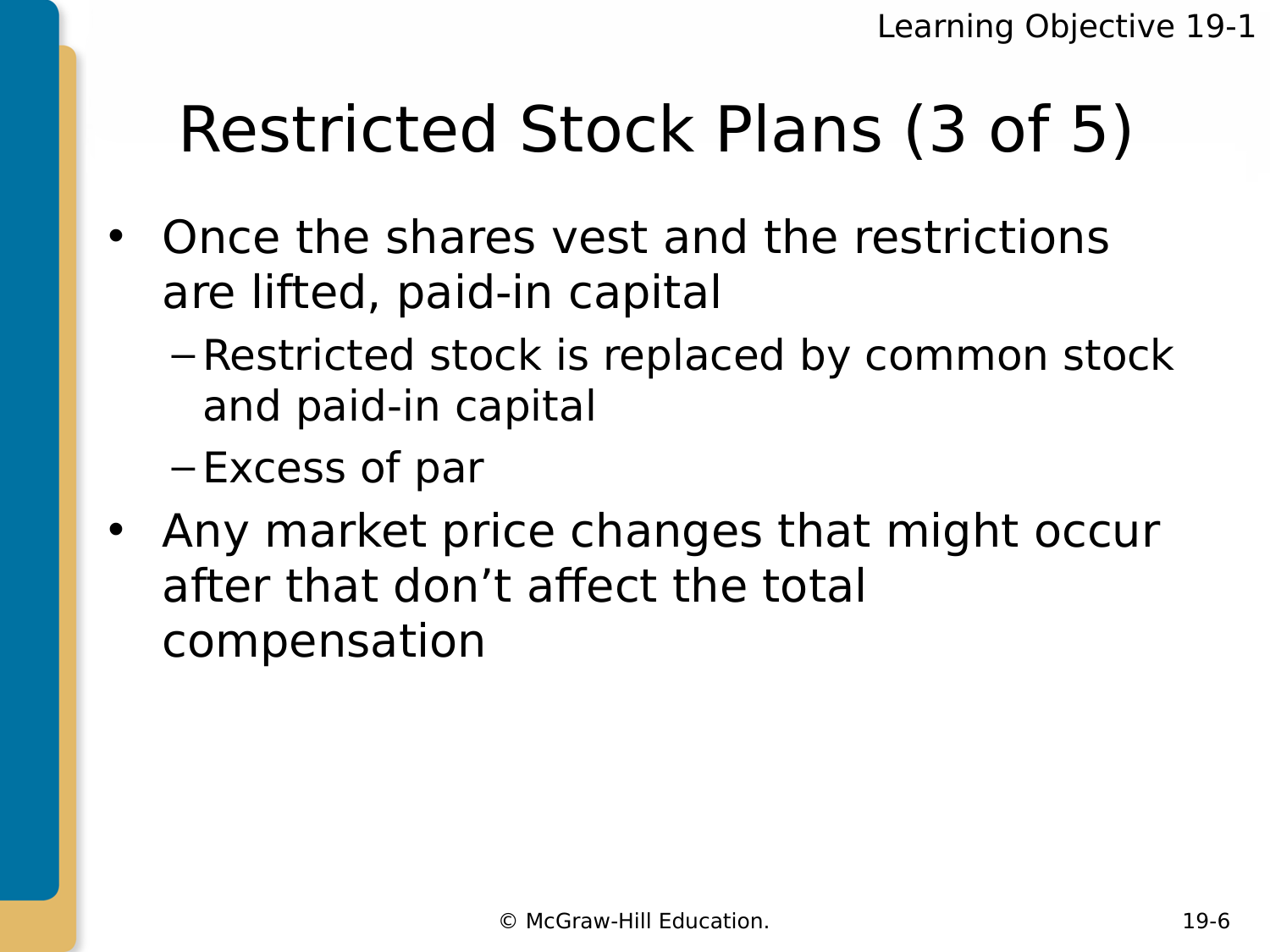

Learning Objective 19-1
# Restricted Stock Plans (3 of 5)
Once the shares vest and the restrictions are lifted, paid-in capital
Restricted stock is replaced by common stock and paid-in capital
Excess of par
Any market price changes that might occur after that don’t affect the total compensation